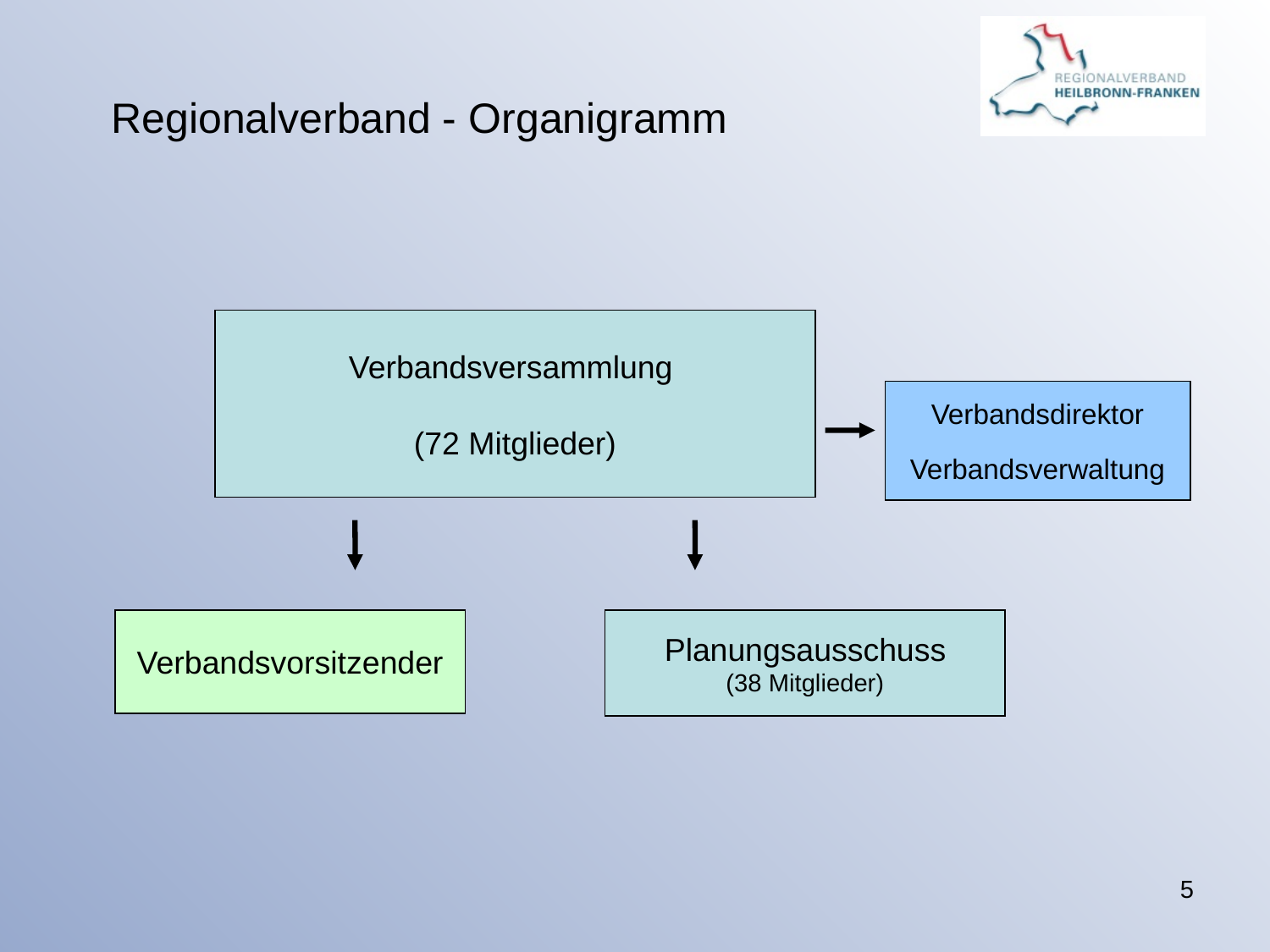

# Regionalverband - Organigramm
Verbandsversammlung

(72 Mitglieder)
Verbandsdirektor
Verbandsverwaltung

Verbandsvorsitzender
Planungsausschuss
(38 Mitglieder)
5